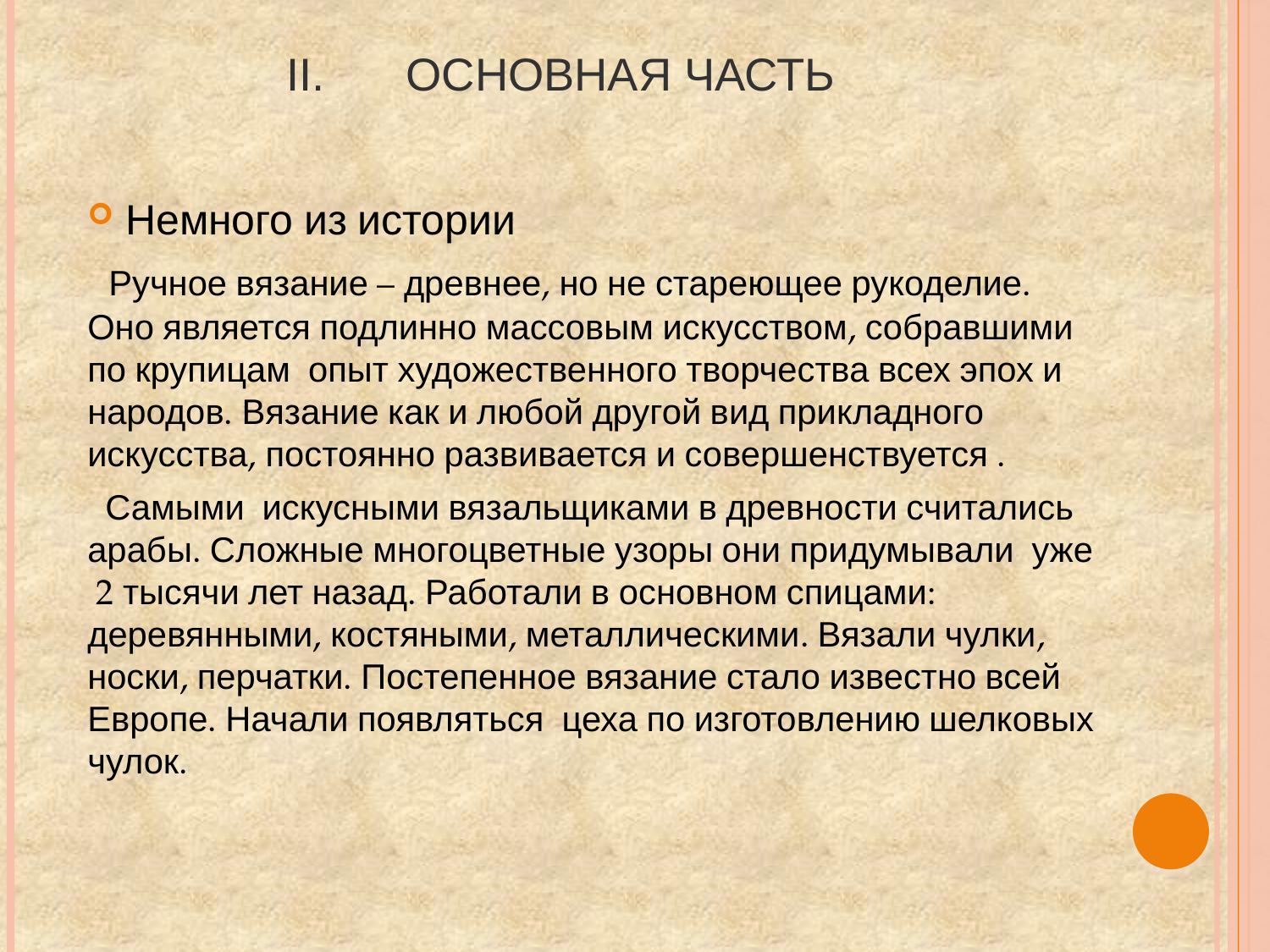

# Основная часть
Немного из истории
  Ручное вязание – древнее, но не стареющее рукоделие. Оно является подлинно массовым искусством, собравшими по крупицам  опыт художественного творчества всех эпох и народов. Вязание как и любой другой вид прикладного искусства, постоянно развивается и совершенствуется .
  Самыми  искусными вязальщиками в древности считались арабы. Сложные многоцветные узоры они придумывали  уже  2 тысячи лет назад. Работали в основном спицами: деревянными, костяными, металлическими. Вязали чулки, носки, перчатки. Постепенное вязание стало известно всей Европе. Начали появляться  цеха по изготовлению шелковых чулок.